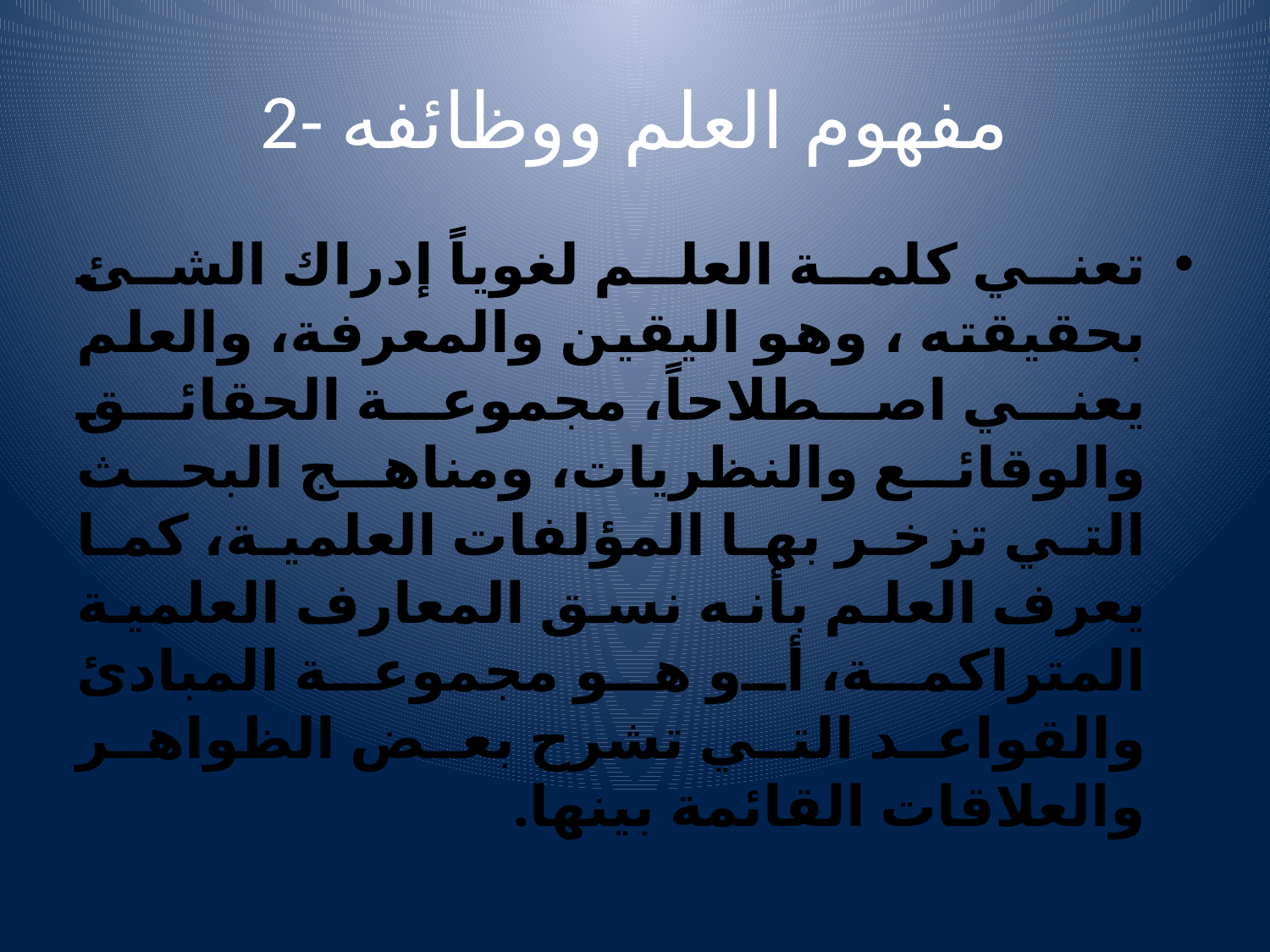

# 2- مفهوم العلم ووظائفه
تعني كلمة العلم لغوياً إدراك الشئ بحقيقته ، وهو اليقين والمعرفة، والعلم يعني اصطلاحاً، مجموعة الحقائق والوقائع والنظريات، ومناهج البحث التي تزخر بها المؤلفات العلمية، كما يعرف العلم بأنه نسق المعارف العلمية المتراكمة، أو هو مجموعة المبادئ والقواعد التي تشرح بعض الظواهر والعلاقات القائمة بينها.